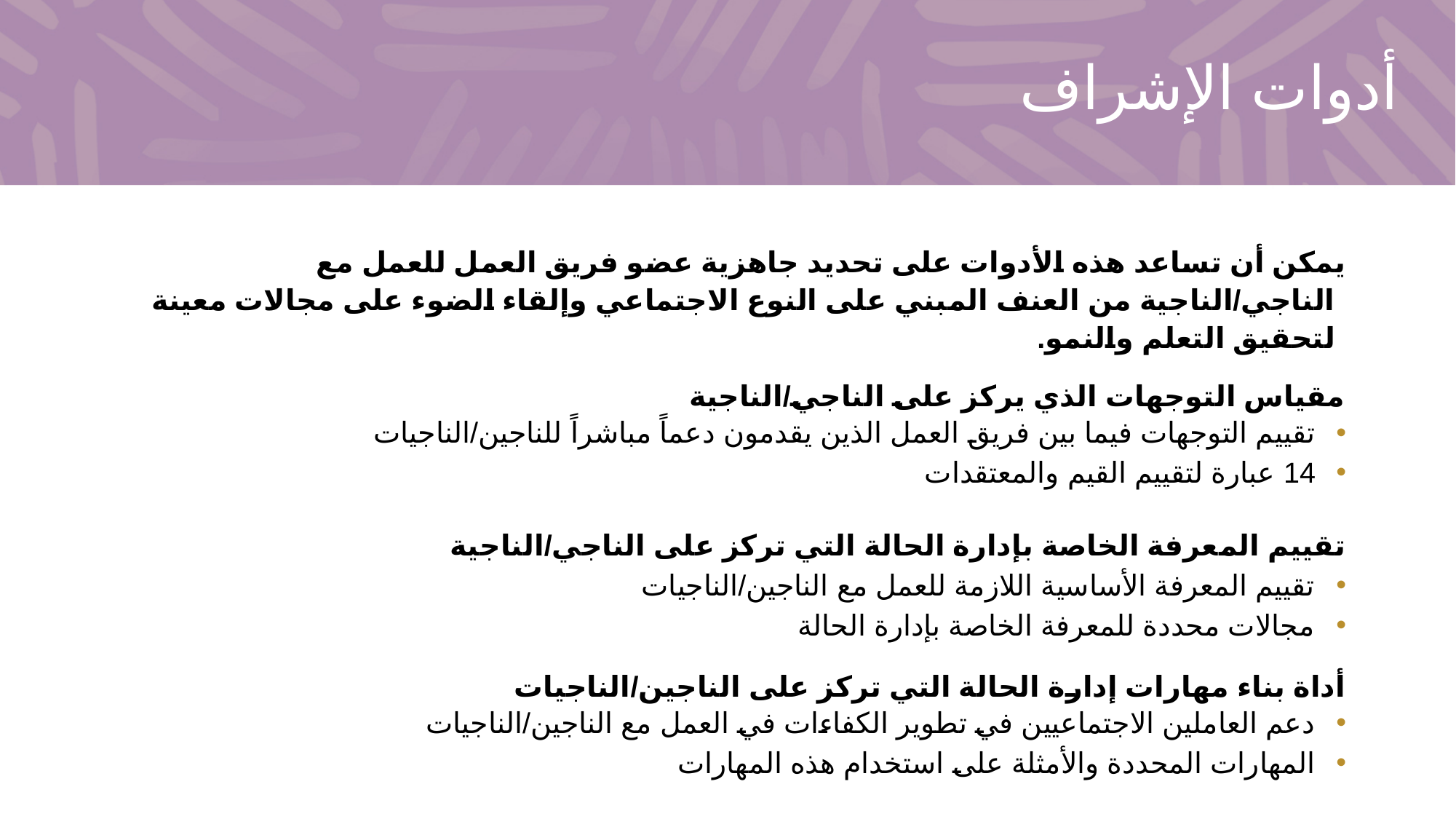

# أدوات الإشراف
يمكن أن تساعد هذه الأدوات على تحديد جاهزية عضو فريق العمل للعمل مع الناجي/الناجية من العنف المبني على النوع الاجتماعي وإلقاء الضوء على مجالات معينة لتحقيق التعلم والنمو.
مقياس التوجهات الذي يركز على الناجي/الناجية
تقييم التوجهات فيما بين فريق العمل الذين يقدمون دعماً مباشراً للناجين/الناجيات
14 عبارة لتقييم القيم والمعتقدات

 تقييم المعرفة الخاصة بإدارة الحالة التي تركز على الناجي/الناجية
تقييم المعرفة الأساسية اللازمة للعمل مع الناجين/الناجيات
مجالات محددة للمعرفة الخاصة بإدارة الحالة
أداة بناء مهارات إدارة الحالة التي تركز على الناجين/الناجيات
دعم العاملين الاجتماعيين في تطوير الكفاءات في العمل مع الناجين/الناجيات
المهارات المحددة والأمثلة على استخدام هذه المهارات